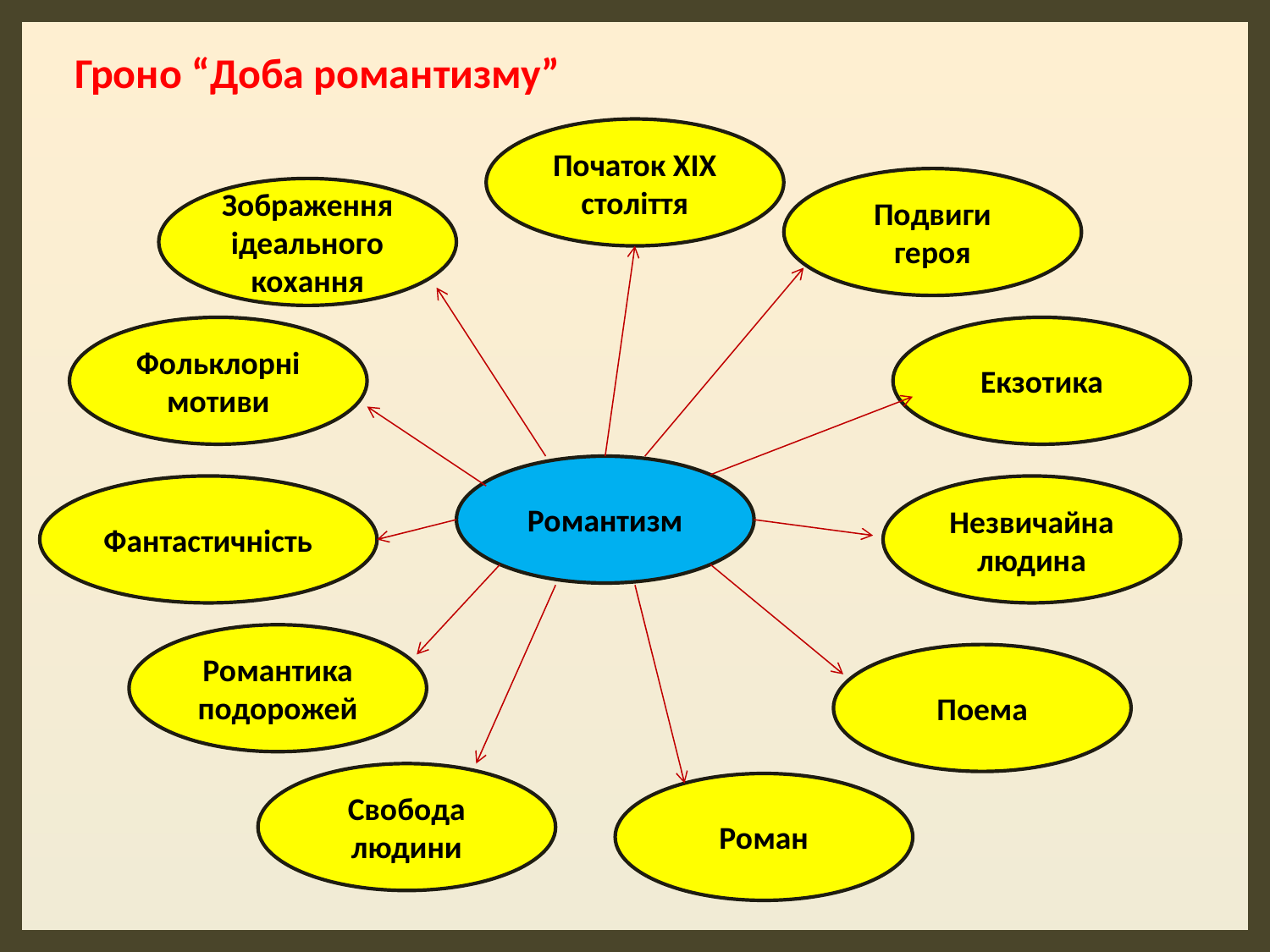

Гроно “Доба романтизму”
Початок ХІХ століття
Подвиги героя
Зображення ідеального кохання
Фольклорні мотиви
Екзотика
Романтизм
Фантастичність
Незвичайна людина
Романтика подорожей
Поема
Свобода людини
Роман